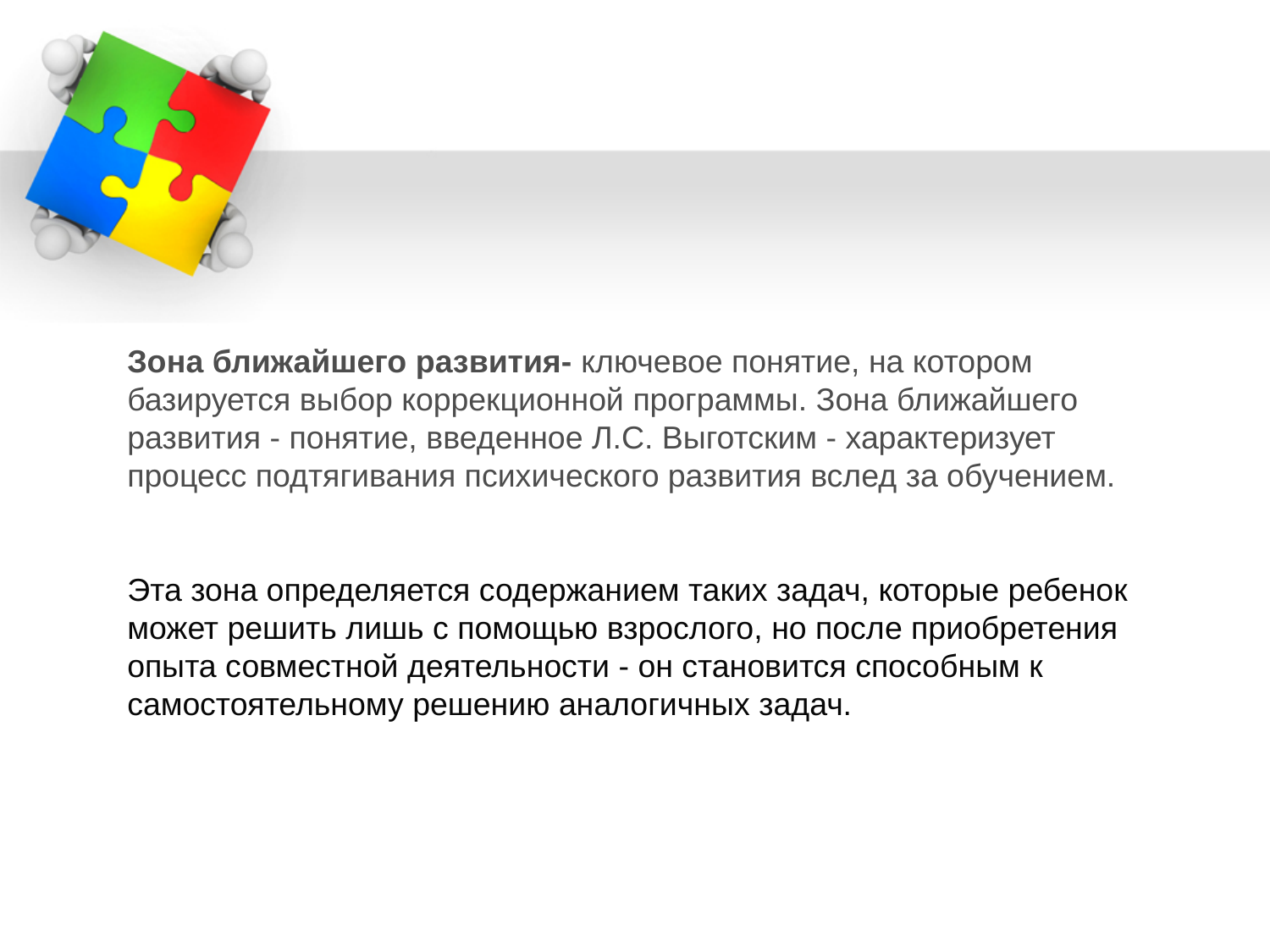

Зона ближайшего развития- ключевое понятие, на котором базируется выбор коррекционной программы. Зона ближайшего развития - понятие, введенное Л.С. Выготским - характеризует процесс подтягивания психического развития вслед за обучением.

Эта зона определяется содержанием таких задач, которые ребенок может решить лишь с помощью взрослого, но после приобретения опыта совместной деятельности - он становится способным к самостоятельному решению аналогичных задач.